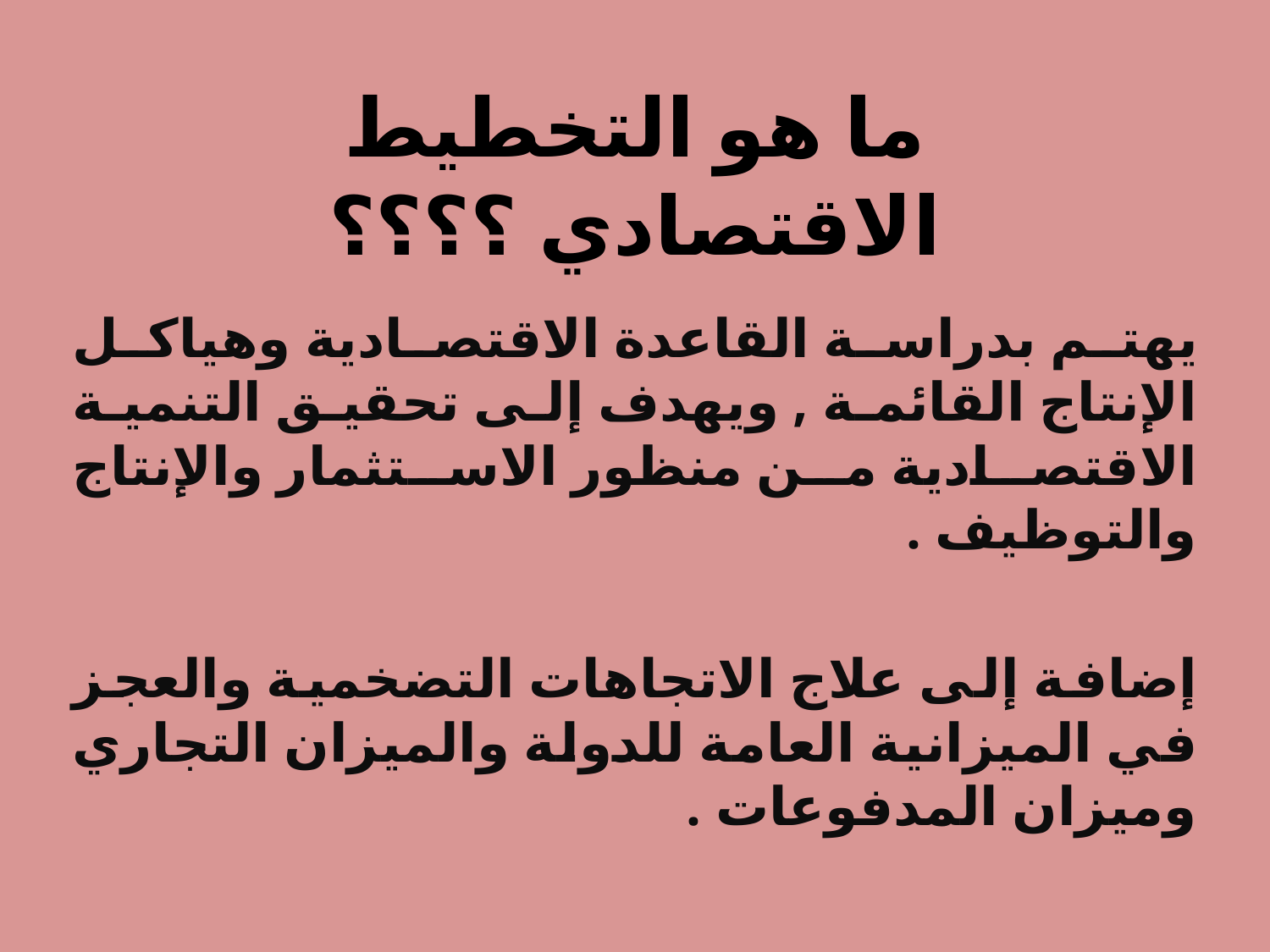

# ما هو التخطيط الاقتصادي ؟؟؟؟
يهتم بدراسة القاعدة الاقتصادية وهياكل الإنتاج القائمة , ويهدف إلى تحقيق التنمية الاقتصادية من منظور الاستثمار والإنتاج والتوظيف .

إضافة إلى علاج الاتجاهات التضخمية والعجز في الميزانية العامة للدولة والميزان التجاري وميزان المدفوعات .